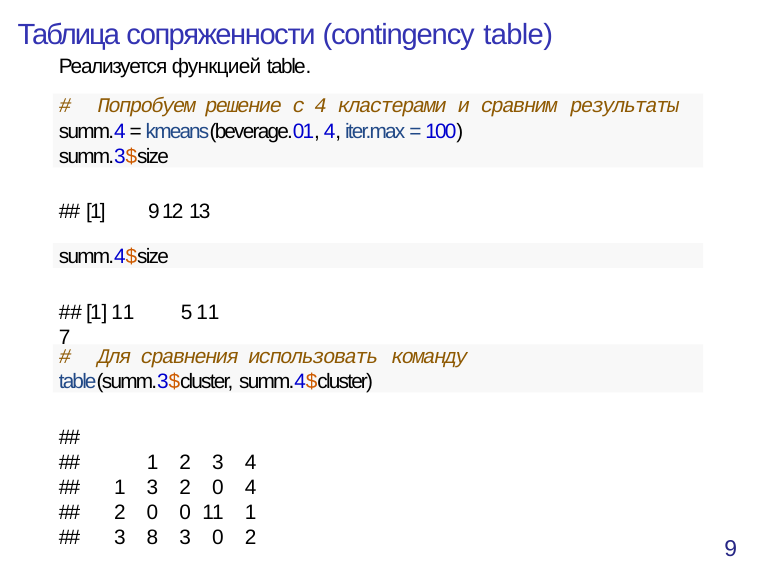

# Таблица сопряженности (contingency table)
Реализуется функцией table.
#	Попробуем решение с 4 кластерами и сравним результаты
summ.4 = kmeans(beverage.01, 4, iter.max = 100)  summ.3$size
## [1]	9 12 13
summ.4$size
## [1] 11	5 11	7
#	Для сравнения использовать команду
table(summ.3$cluster, summ.4$cluster)
| ## |  |  |  |
| --- | --- | --- | --- |
| ## | 1 2 | 3 | 4 |
| ## | 1 3 2 | 0 | 4 |
| ## | 2 0 0 | 11 | 1 |
| ## | 3 8 3 | 0 | 2 |
9